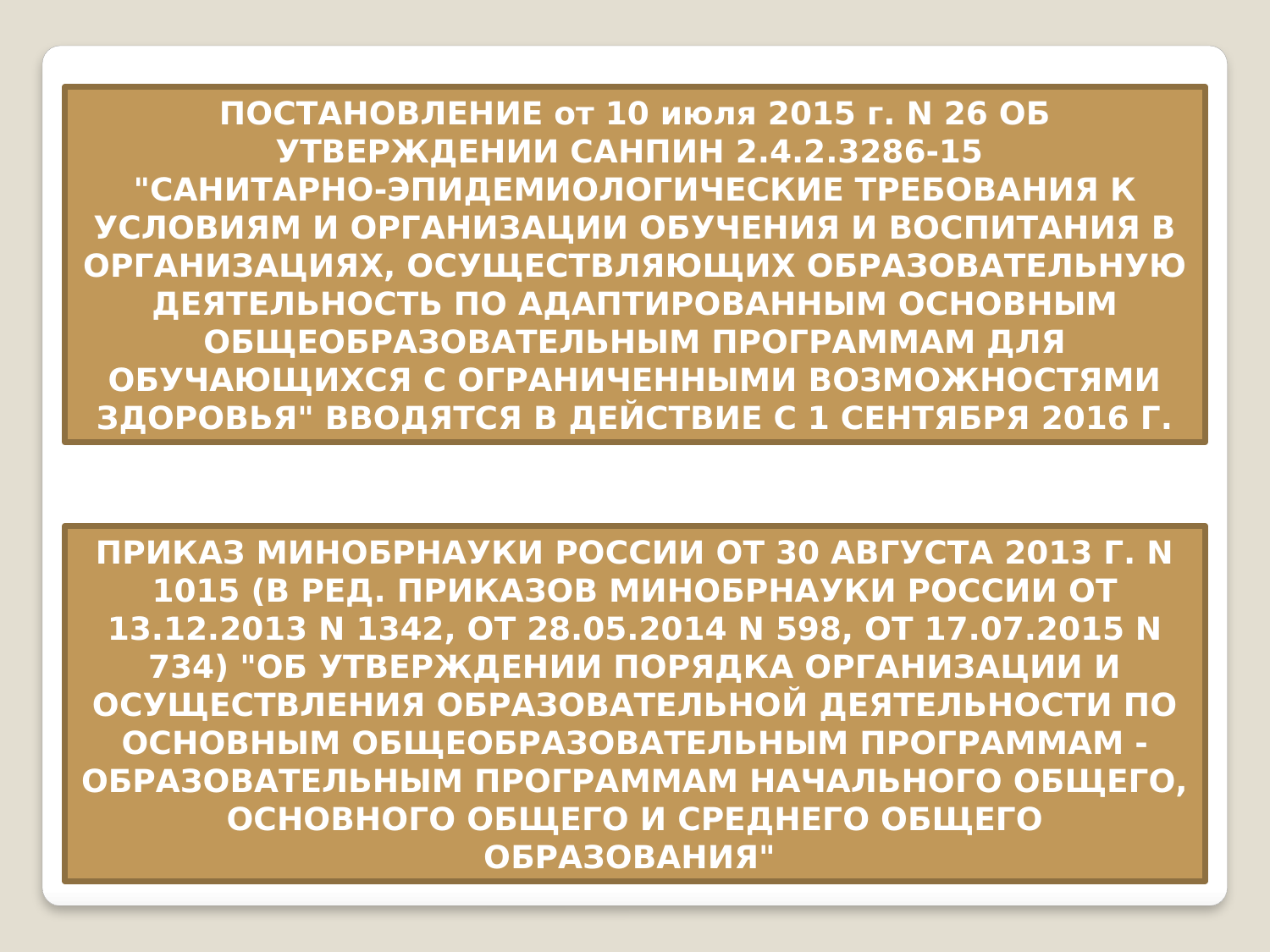

ПОСТАНОВЛЕНИЕ от 10 июля 2015 г. N 26 ОБ УТВЕРЖДЕНИИ САНПИН 2.4.2.3286-15
"САНИТАРНО-ЭПИДЕМИОЛОГИЧЕСКИЕ ТРЕБОВАНИЯ К УСЛОВИЯМ И ОРГАНИЗАЦИИ ОБУЧЕНИЯ И ВОСПИТАНИЯ В ОРГАНИЗАЦИЯХ, ОСУЩЕСТВЛЯЮЩИХ ОБРАЗОВАТЕЛЬНУЮ ДЕЯТЕЛЬНОСТЬ ПО АДАПТИРОВАННЫМ ОСНОВНЫМ ОБЩЕОБРАЗОВАТЕЛЬНЫМ ПРОГРАММАМ ДЛЯ ОБУЧАЮЩИХСЯ С ОГРАНИЧЕННЫМИ ВОЗМОЖНОСТЯМИ ЗДОРОВЬЯ" ВВОДЯТСЯ В ДЕЙСТВИЕ С 1 СЕНТЯБРЯ 2016 Г.
ПРИКАЗ МИНОБРНАУКИ РОССИИ ОТ 30 АВГУСТА 2013 Г. N 1015 (В РЕД. ПРИКАЗОВ МИНОБРНАУКИ РОССИИ ОТ 13.12.2013 N 1342, ОТ 28.05.2014 N 598, ОТ 17.07.2015 N 734) "ОБ УТВЕРЖДЕНИИ ПОРЯДКА ОРГАНИЗАЦИИ И ОСУЩЕСТВЛЕНИЯ ОБРАЗОВАТЕЛЬНОЙ ДЕЯТЕЛЬНОСТИ ПО ОСНОВНЫМ ОБЩЕОБРАЗОВАТЕЛЬНЫМ ПРОГРАММАМ - ОБРАЗОВАТЕЛЬНЫМ ПРОГРАММАМ НАЧАЛЬНОГО ОБЩЕГО, ОСНОВНОГО ОБЩЕГО И СРЕДНЕГО ОБЩЕГО ОБРАЗОВАНИЯ"